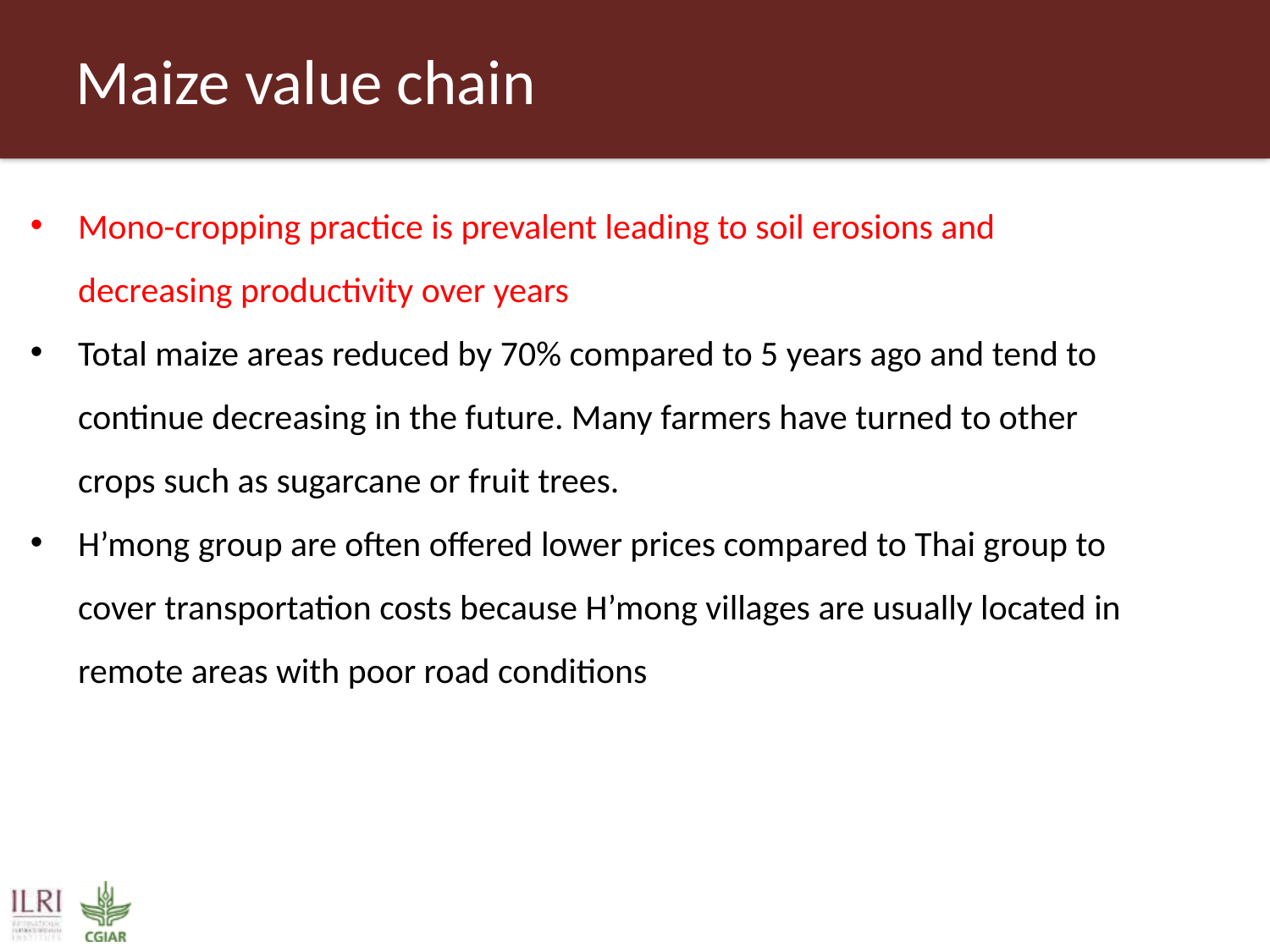

# Maize value chain
Mono-cropping practice is prevalent leading to soil erosions and decreasing productivity over years
Total maize areas reduced by 70% compared to 5 years ago and tend to continue decreasing in the future. Many farmers have turned to other crops such as sugarcane or fruit trees.
H’mong group are often offered lower prices compared to Thai group to cover transportation costs because H’mong villages are usually located in remote areas with poor road conditions